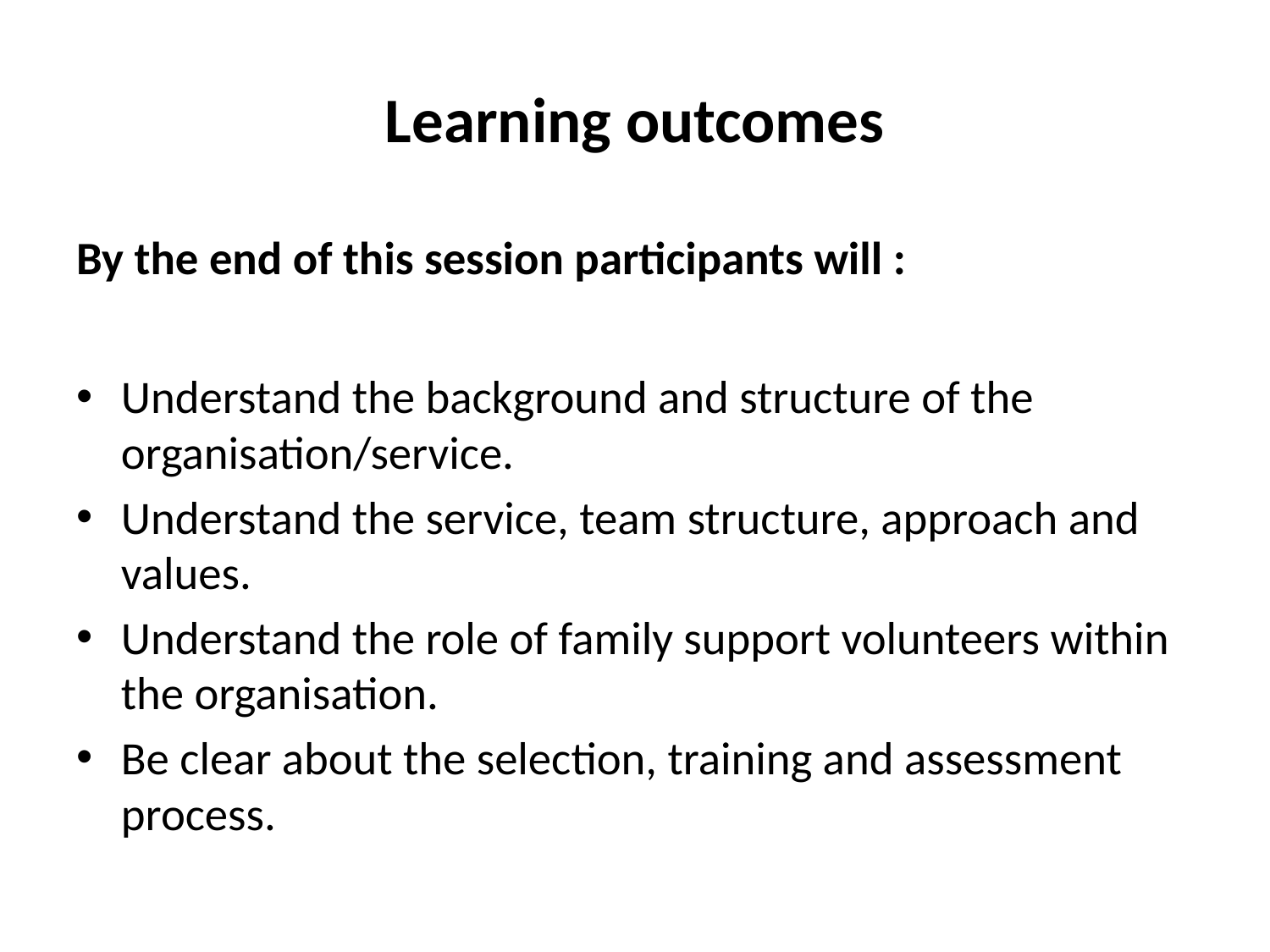

# Learning outcomes
By the end of this session participants will :

Understand the background and structure of the organisation/service.
Understand the service, team structure, approach and values.
Understand the role of family support volunteers within the organisation.
Be clear about the selection, training and assessment process.